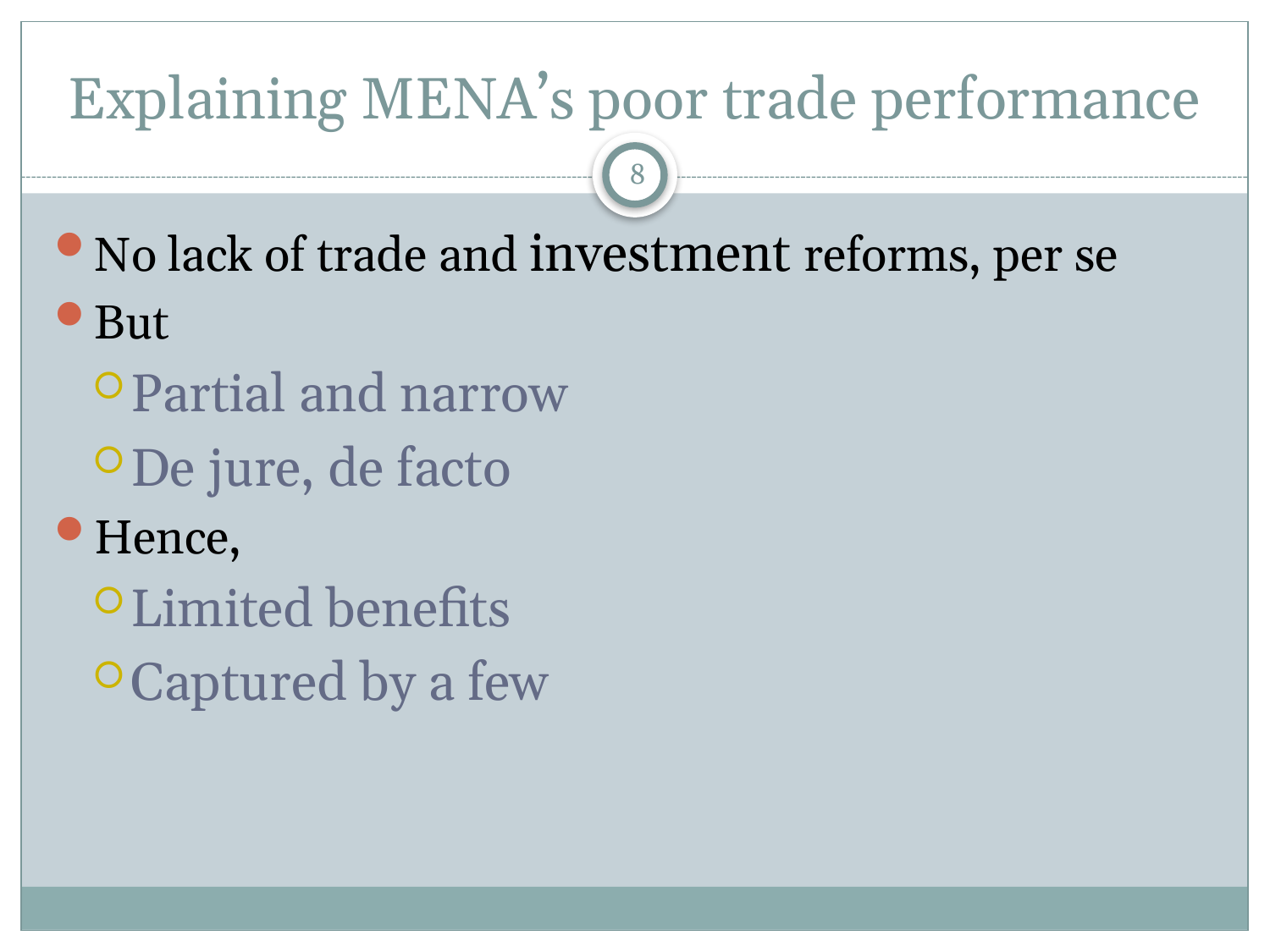

# Explaining MENA’s poor trade performance
8
No lack of trade and investment reforms, per se
But
Partial and narrow
De jure, de facto
Hence,
Limited benefits
Captured by a few